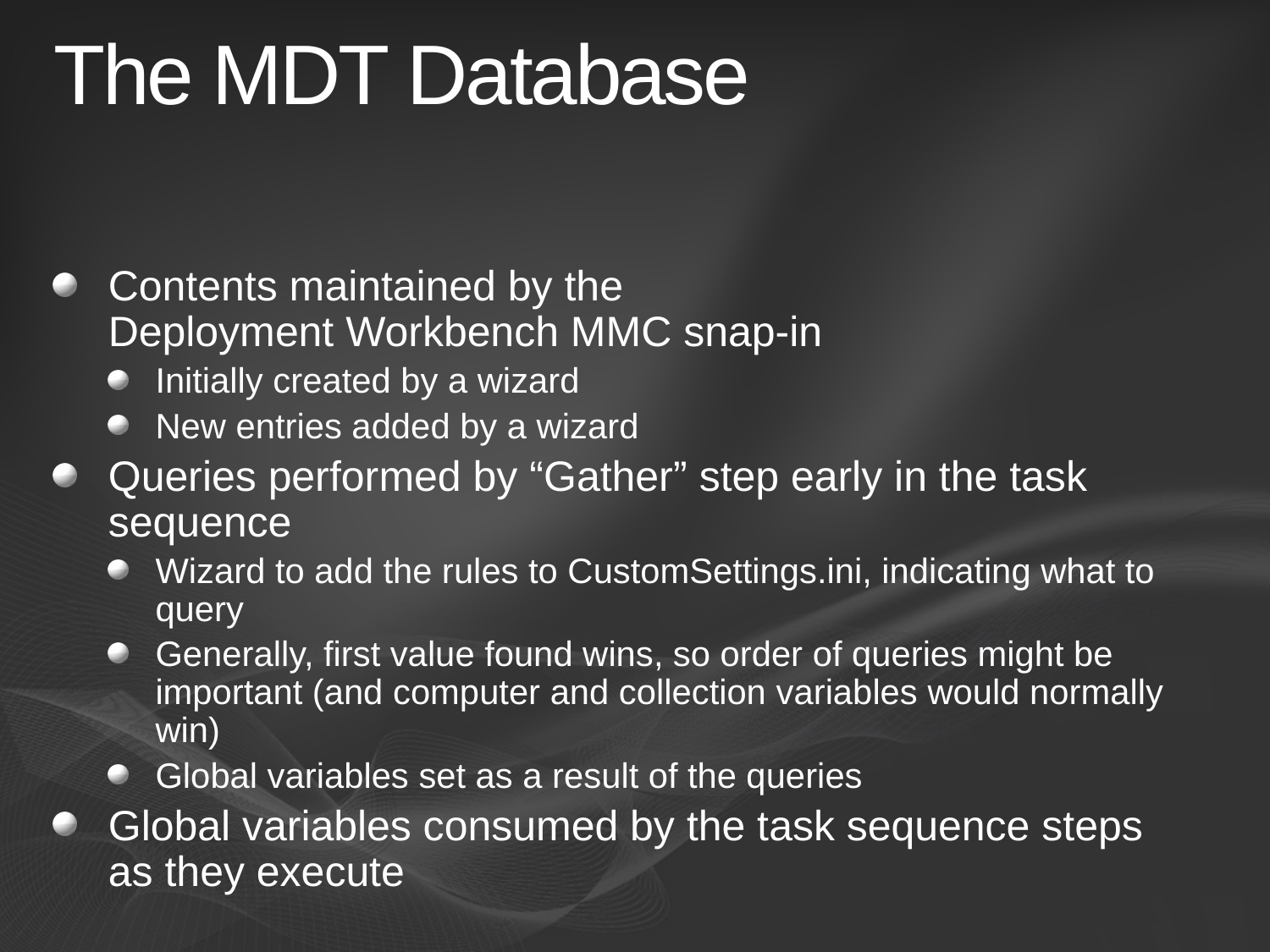

# The MDT Database
Contents maintained by the
Deployment Workbench MMC snap-in
Initially created by a wizard
New entries added by a wizard
Queries performed by “Gather” step early in the task sequence
Wizard to add the rules to CustomSettings.ini, indicating what to query
Generally, first value found wins, so order of queries might be important (and computer and collection variables would normally win)
Global variables set as a result of the queries
Global variables consumed by the task sequence steps
as they execute